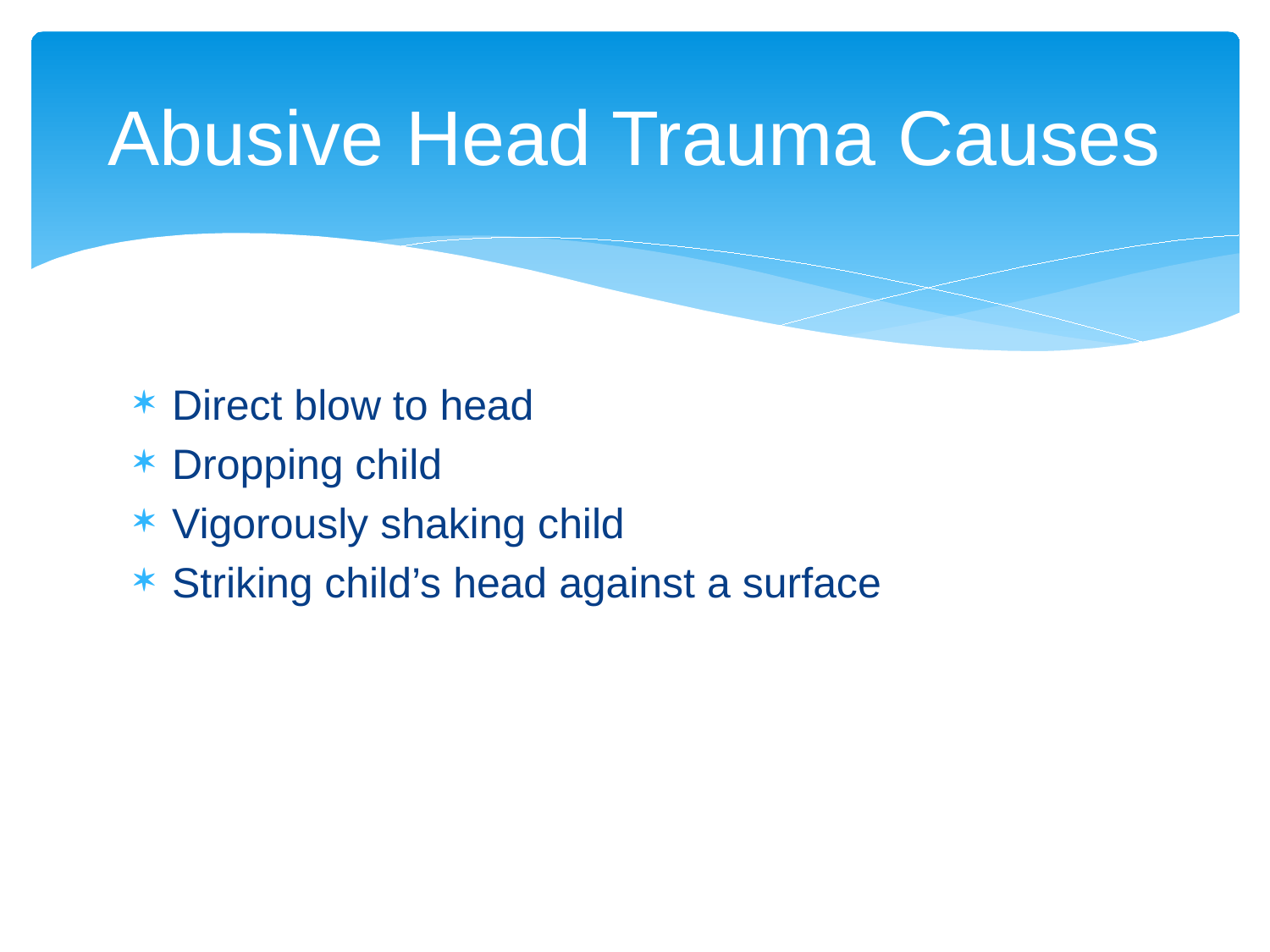

# Abusive Head Trauma Causes
Direct blow to head
Dropping child
Vigorously shaking child
Striking child’s head against a surface